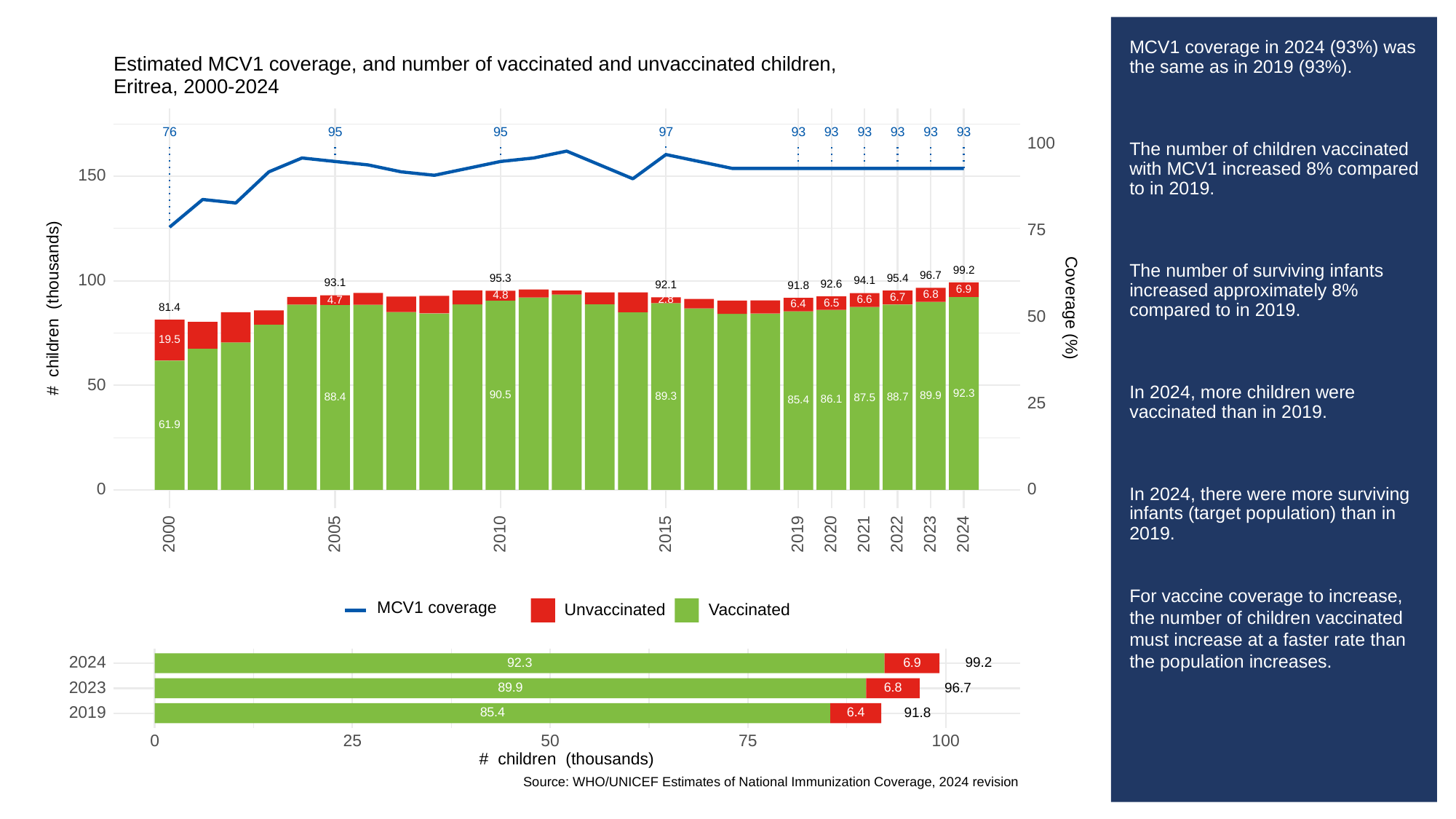

# MCV1 coverage in 2024 (93%) was the same as in 2019 (93%).

The number of children vaccinated with MCV1 increased 8% compared to in 2019.

The number of surviving infants increased approximately 8% compared to in 2019.

In 2024, more children were vaccinated than in 2019.

In 2024, there were more surviving infants (target population) than in 2019.

For vaccine coverage to increase, the number of children vaccinated must increase at a faster rate than the population increases.

Estimated MCV1 coverage, and number of vaccinated and unvaccinated children,
Eritrea, 2000-2024

93
93
93
93
93
93
76
95
95
97
100

150

75

99.2
96.7
95.4
95.3
100
94.1
93.1
92.6

92.1
91.8

6.9

6.8

4.8

6.7

6.6

2.8
4.7

6.5

6.4
#  children  (thousands)
Coverage (%)

81.4

50

19.5

50

92.3
90.5
89.9
89.3
88.7
88.4
87.5
86.1
85.4
25
61.9

0
0

2023
2000
2005
2010
2015
2019
2020
2021
2022
2024

MCV1 coverage
Unvaccinated
Vaccinated

2024
99.2
92.3
6.9

2023
96.7
89.9
6.8

2019
91.8
85.4
6.4

0
25
50
100
75
#  children  (thousands)
Source: WHO/UNICEF Estimates of National Immunization Coverage, 2024 revision